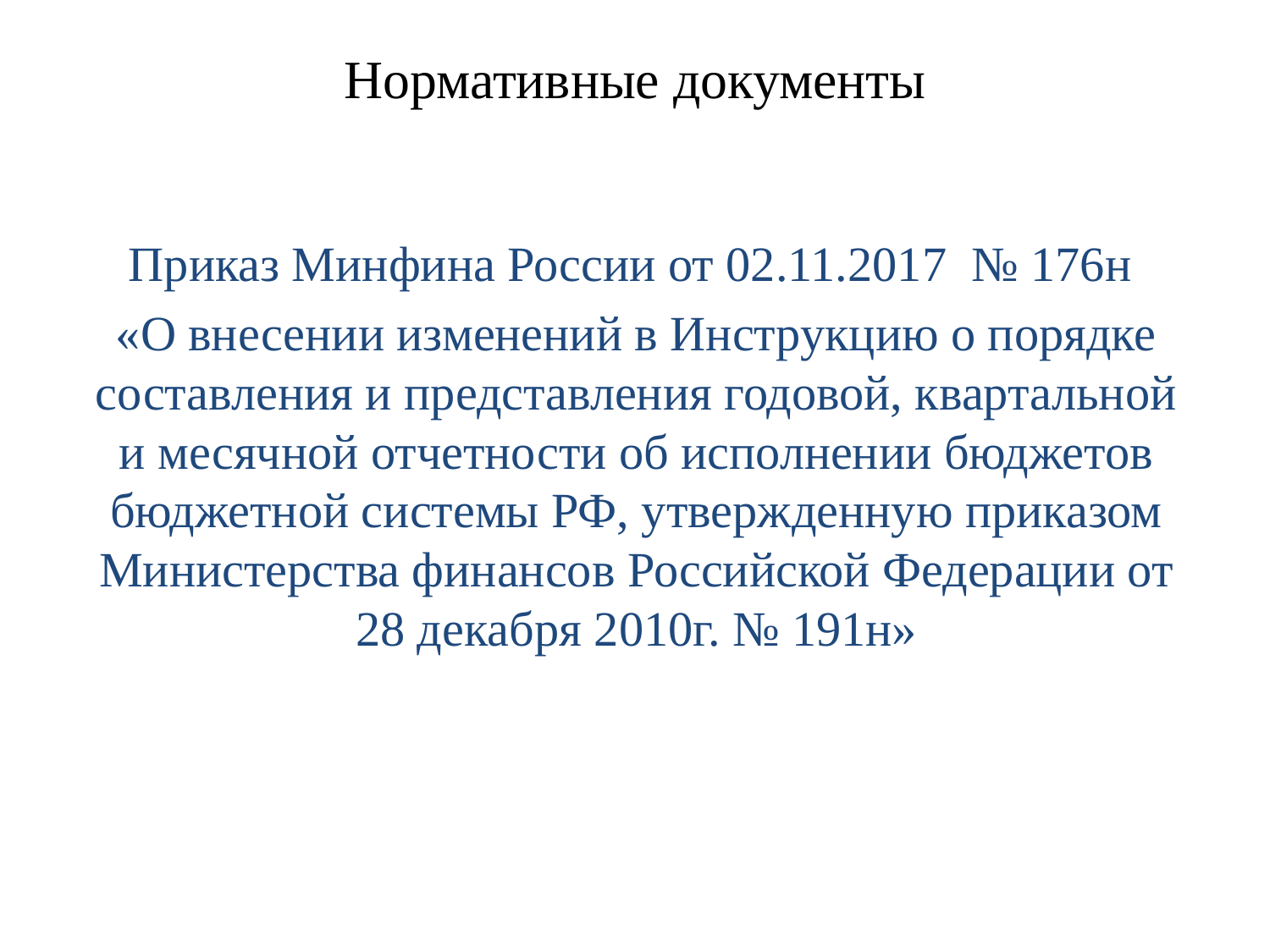

# Нормативные документы
Приказ Минфина России от 02.11.2017  № 176н
«О внесении изменений в Инструкцию о порядке составления и представления годовой, квартальной и месячной отчетности об исполнении бюджетов бюджетной системы РФ, утвержденную приказом Министерства финансов Российской Федерации от 28 декабря 2010г. № 191н»